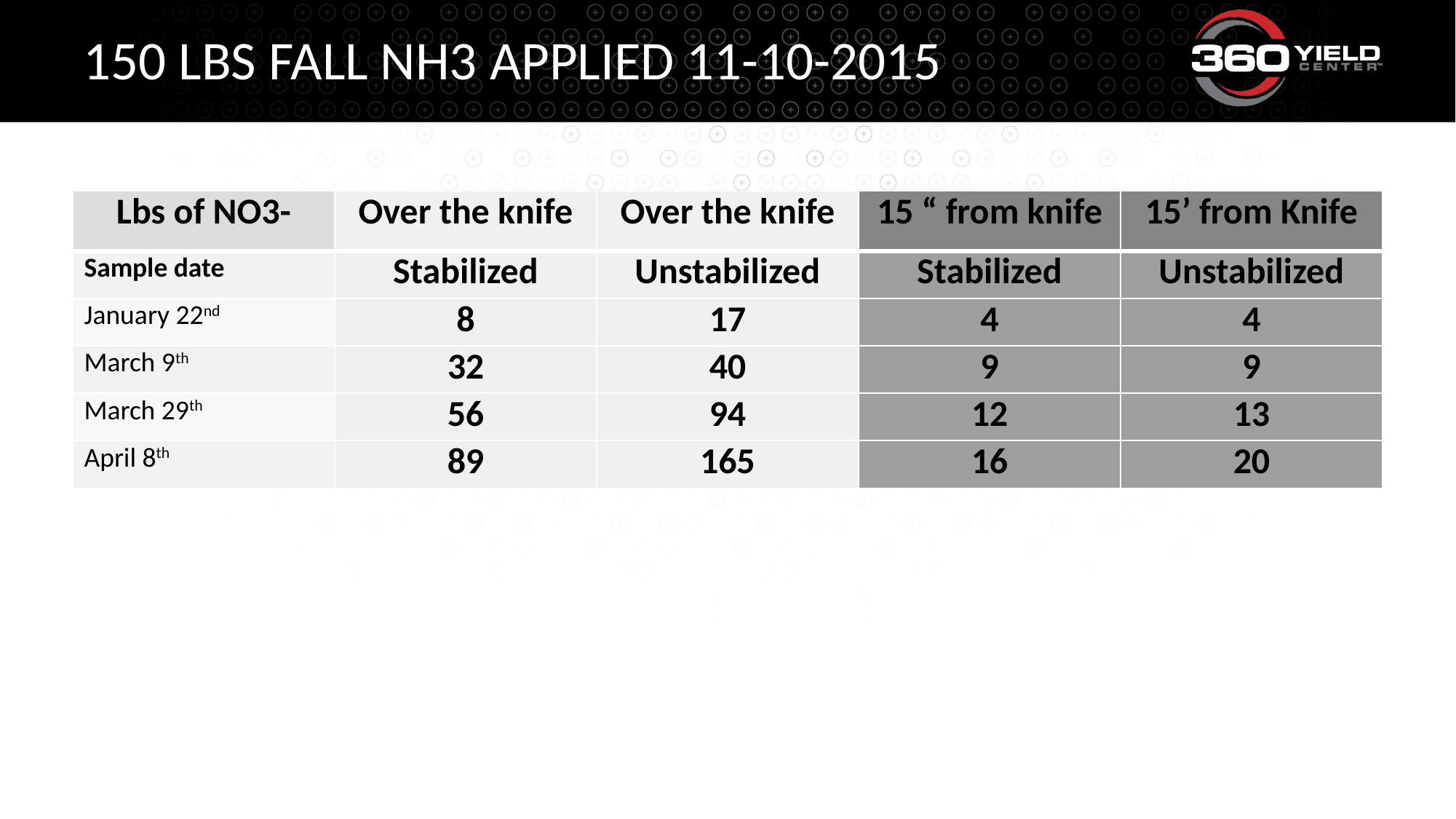

# 150 lbs fall NH3 applied 11-10-2015
| Lbs of NO3- | Over the knife | Over the knife | 15 “ from knife | 15’ from Knife |
| --- | --- | --- | --- | --- |
| Sample date | Stabilized | Unstabilized | Stabilized | Unstabilized |
| January 22nd | 8 | 17 | 4 | 4 |
| March 9th | 32 | 40 | 9 | 9 |
| March 29th | 56 | 94 | 12 | 13 |
| April 8th | 89 | 165 | 16 | 20 |